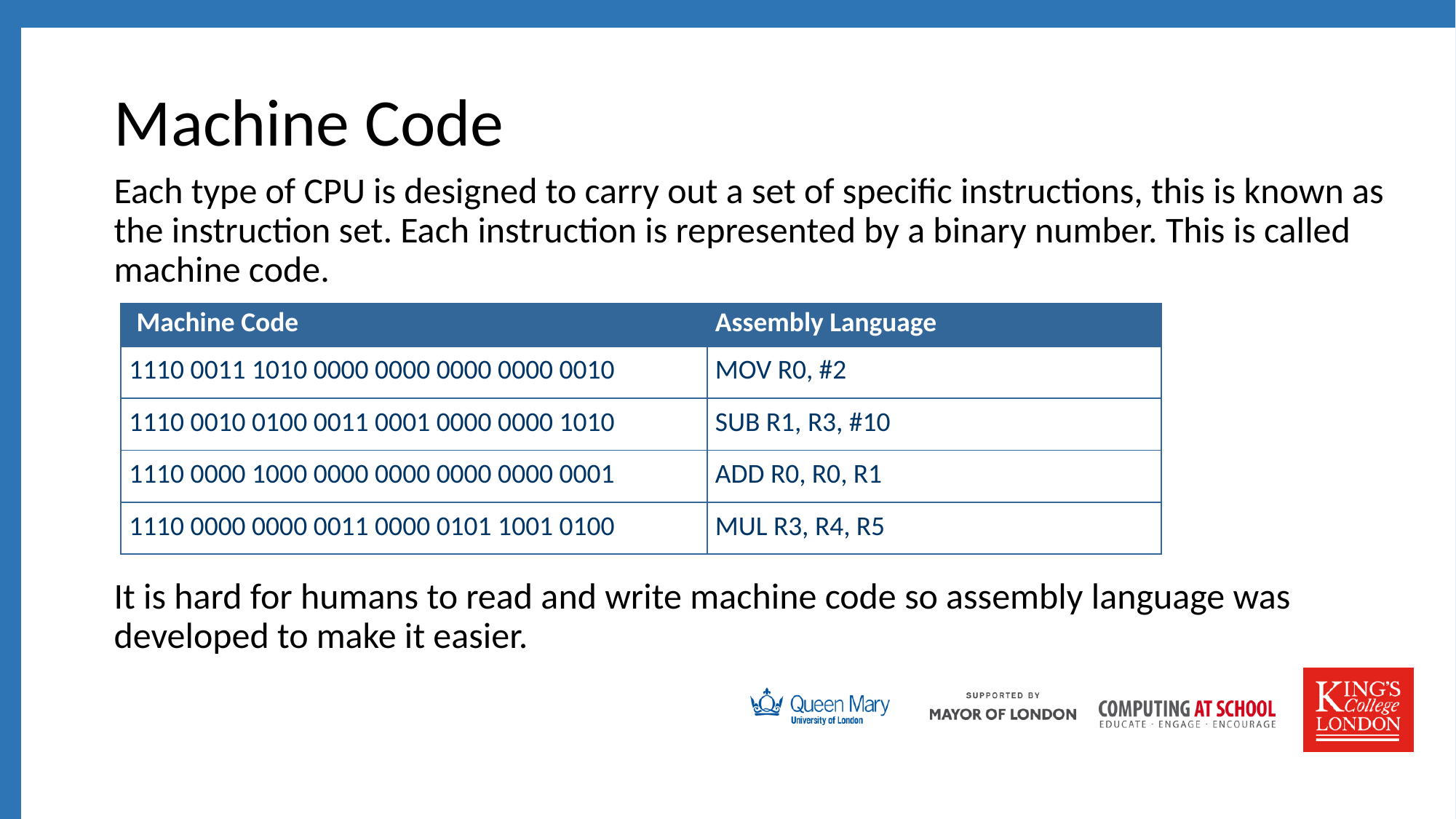

# Machine Code
Each type of CPU is designed to carry out a set of specific instructions, this is known as the instruction set. Each instruction is represented by a binary number. This is called machine code.

It is hard for humans to read and write machine code so assembly language was developed to make it easier.
| Machine Code | Assembly Language |
| --- | --- |
| 1110 0011 1010 0000 0000 0000 0000 0010 | MOV R0, #2 |
| 1110 0010 0100 0011 0001 0000 0000 1010 | SUB R1, R3, #10 |
| 1110 0000 1000 0000 0000 0000 0000 0001 | ADD R0, R0, R1 |
| 1110 0000 0000 0011 0000 0101 1001 0100 | MUL R3, R4, R5 |